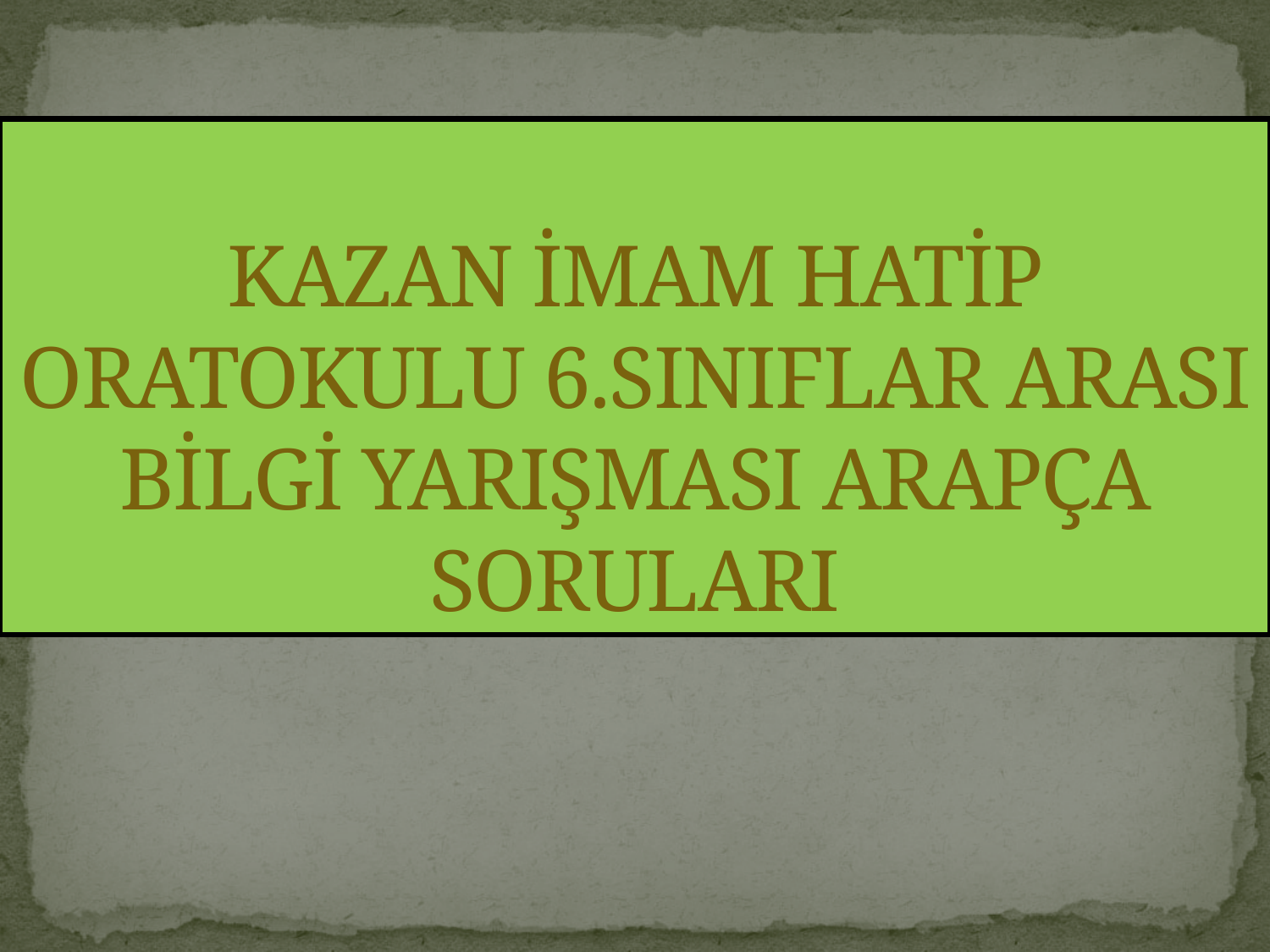

# KAZAN İMAM HATİP ORATOKULU 6.SINIFLAR ARASI BİLGİ YARIŞMASI ARAPÇA SORULARI